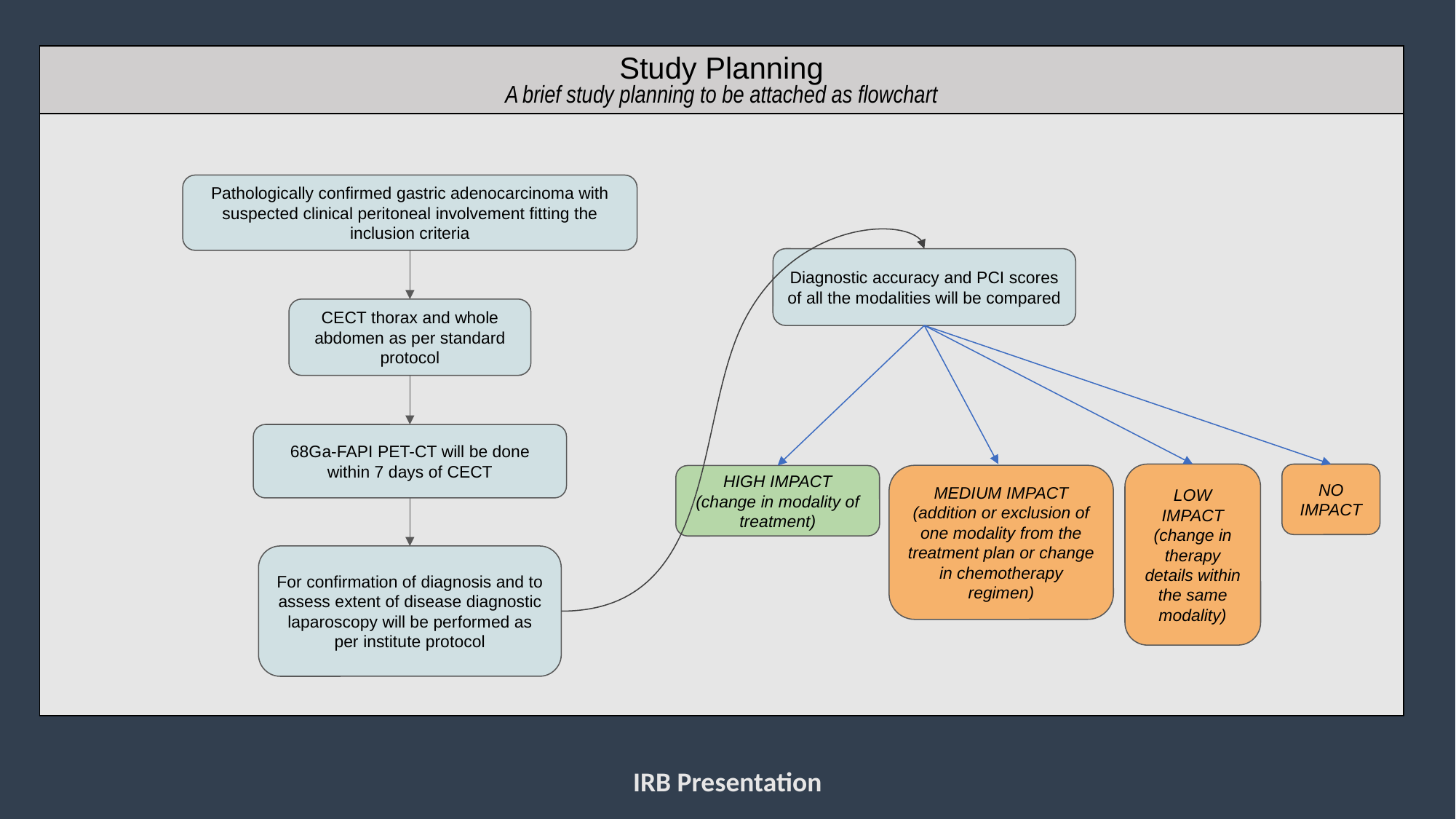

| Study Planning A brief study planning to be attached as flowchart |
| --- |
|  |
Pathologically confirmed gastric adenocarcinoma with suspected clinical peritoneal involvement fitting the inclusion criteria
Diagnostic accuracy and PCI scores of all the modalities will be compared
CECT thorax and whole abdomen as per standard protocol
68Ga-FAPI PET-CT will be done within 7 days of CECT
LOW IMPACT
(change in therapy details within the same modality)
NO IMPACT
MEDIUM IMPACT
(addition or exclusion of one modality from the treatment plan or change in chemotherapy regimen)
HIGH IMPACT
(change in modality of treatment)
For confirmation of diagnosis and to assess extent of disease diagnostic laparoscopy will be performed as per institute protocol